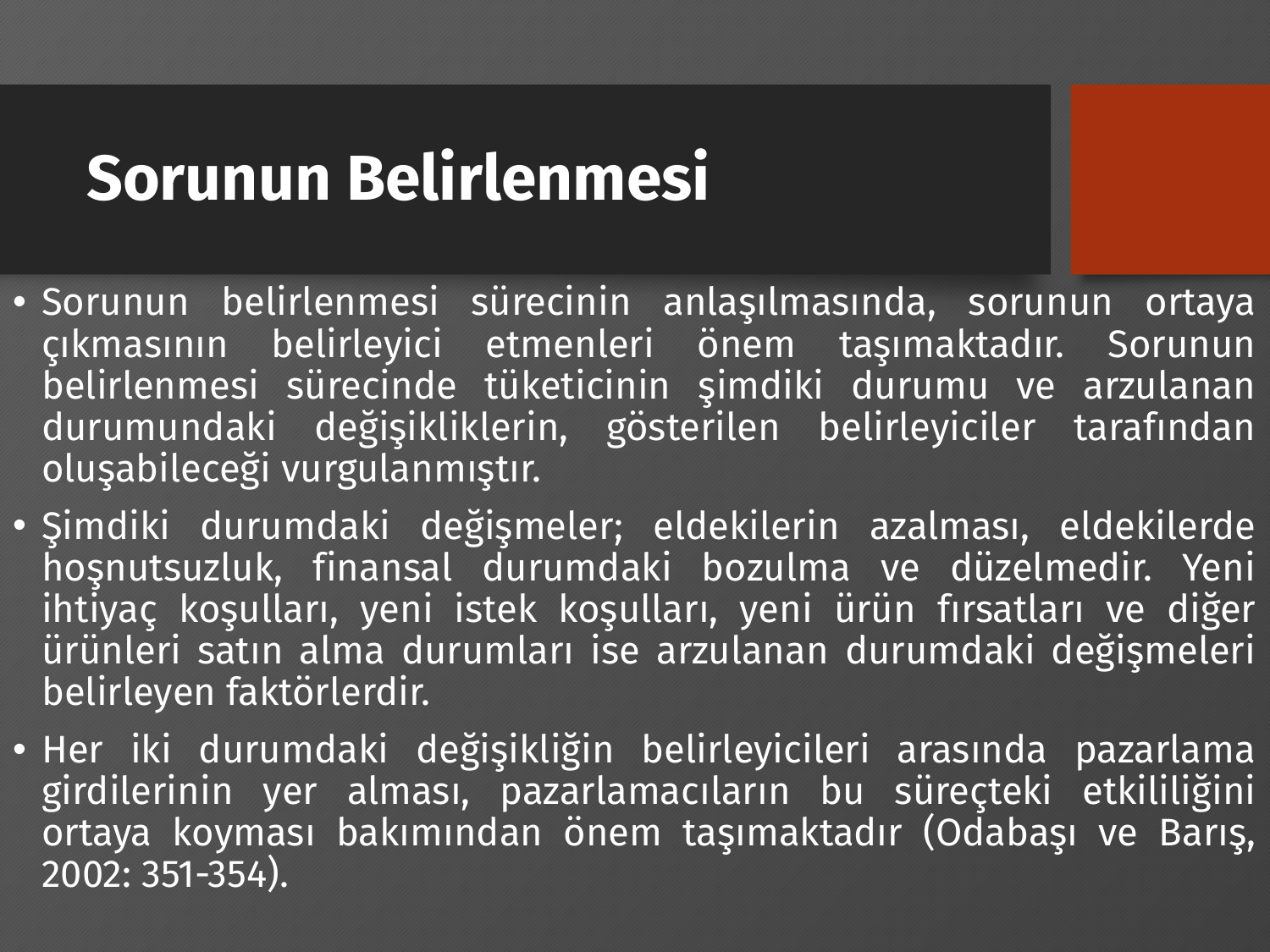

# Sorunun Belirlenmesi
Sorunun belirlenmesi sürecinin anlaşılmasında, sorunun ortaya çıkmasının belirleyici etmenleri önem taşımaktadır. Sorunun belirlenmesi sürecinde tüketicinin şimdiki durumu ve arzulanan durumundaki değişikliklerin, gösterilen belirleyiciler tarafından oluşabileceği vurgulanmıştır.
Şimdiki durumdaki değişmeler; eldekilerin azalması, eldekilerde hoşnutsuzluk, finansal durumdaki bozulma ve düzelmedir. Yeni ihtiyaç koşulları, yeni istek koşulları, yeni ürün fırsatları ve diğer ürünleri satın alma durumları ise arzulanan durumdaki değişmeleri belirleyen faktörlerdir.
Her iki durumdaki değişikliğin belirleyicileri arasında pazarlama girdilerinin yer alması, pazarlamacıların bu süreçteki etkililiğini ortaya koyması bakımından önem taşımaktadır (Odabaşı ve Barış, 2002: 351-354).